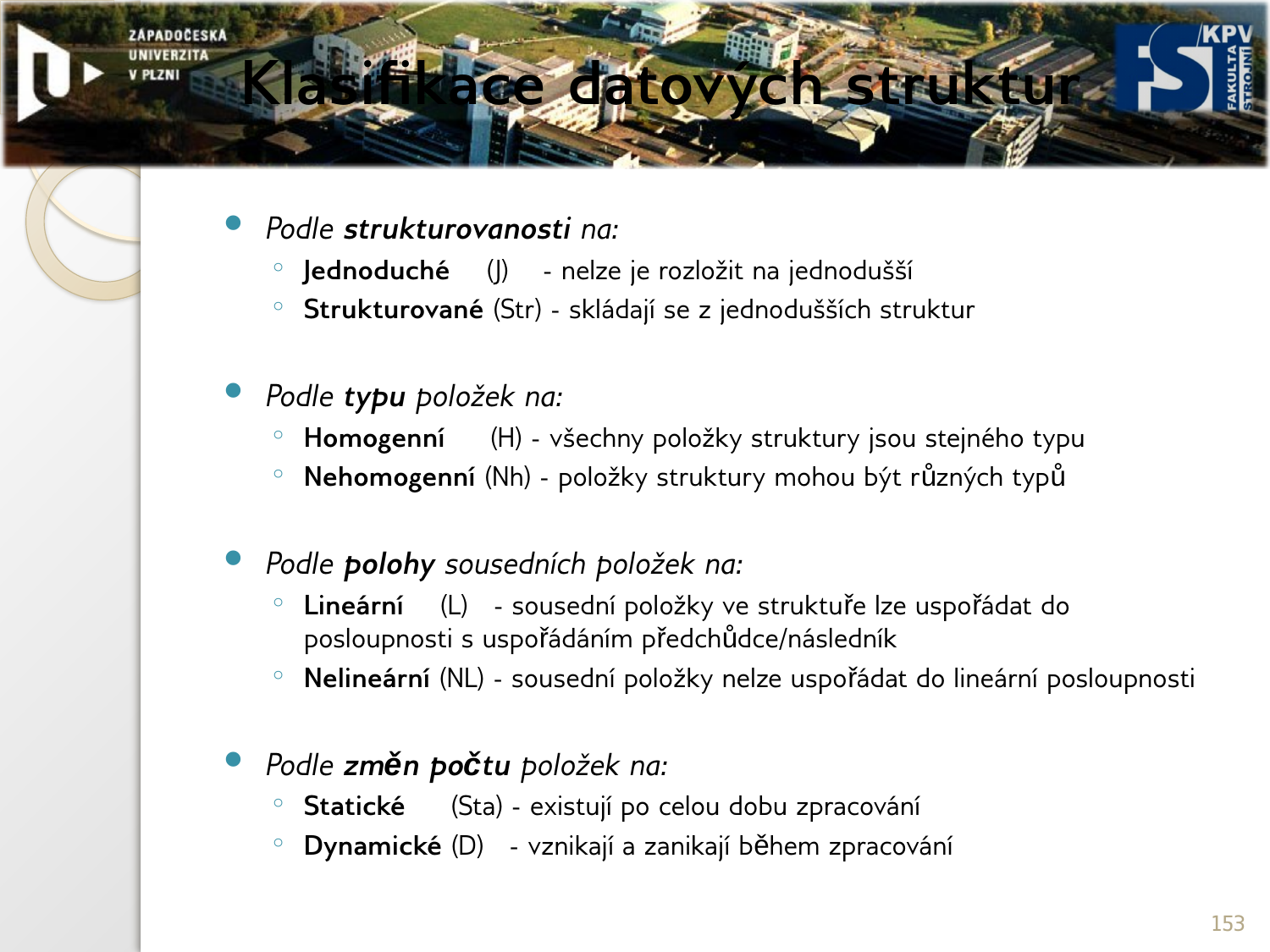

# Klasifikace datových struktur
Podle strukturovanosti na:
Jednoduché    (J)    - nelze je rozložit na jednodušší
Strukturované (Str) - skládají se z jednodušších struktur

Podle typu položek na:
Homogenní     (H) - všechny položky struktury jsou stejného typu
Nehomogenní (Nh) - položky struktury mohou být různých typů

Podle polohy sousedních položek na:
Lineární    (L)   - sousední položky ve struktuře lze uspořádat do posloupnosti s uspořádáním předchůdce/následník
Nelineární (NL) - sousední položky nelze uspořádat do lineární posloupnosti

Podle změn počtu položek na:
Statické     (Sta) - existují po celou dobu zpracování
Dynamické (D)   - vznikají a zanikají během zpracování

153